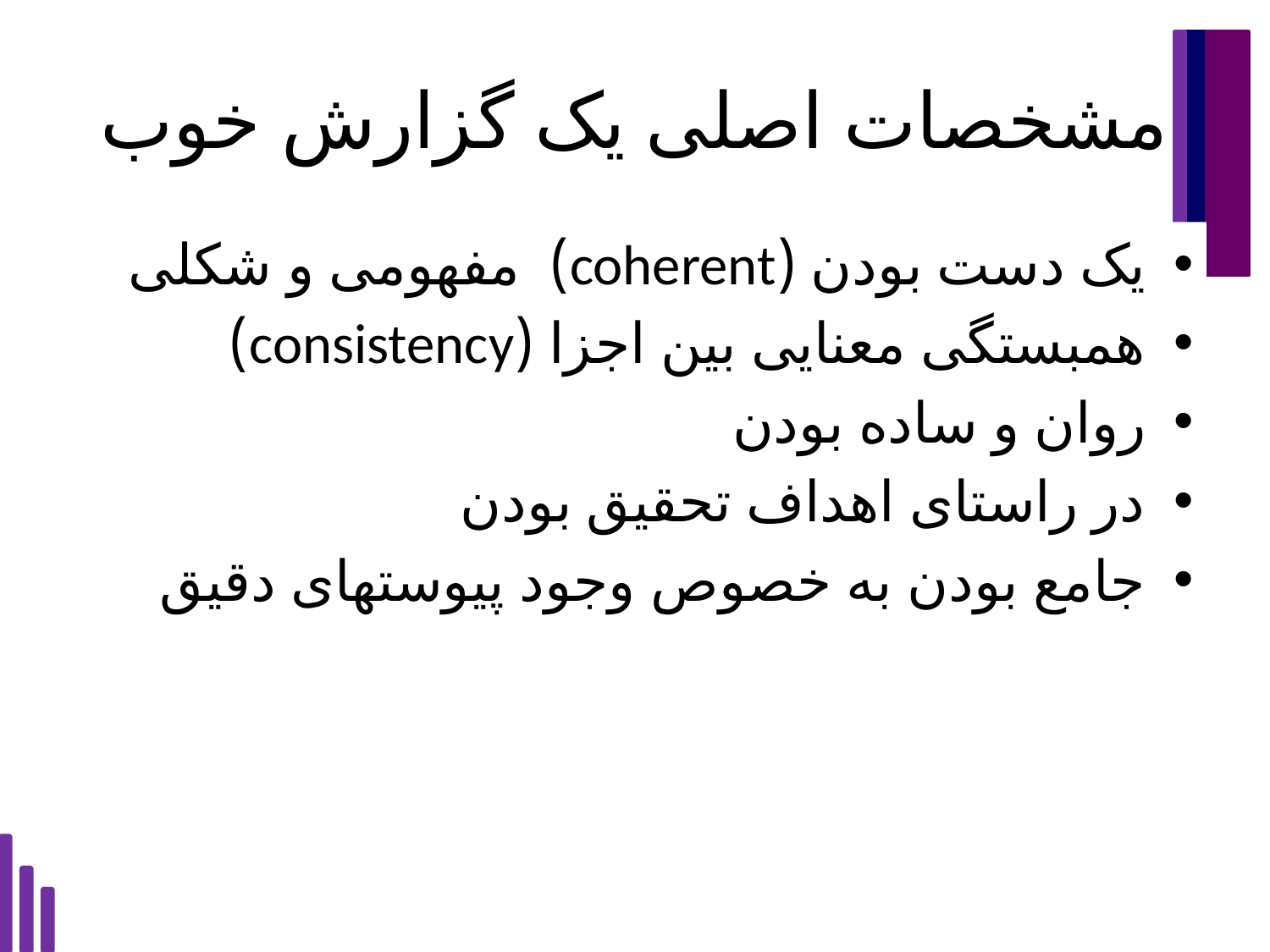

# مشخصات اصلی یک گزارش خوب
یک دست بودن (coherent)  مفهومی و شکلی
همبستگی معنایی بین اجزا (consistency)
روان و ساده بودن
در راستای اهداف تحقیق بودن
جامع بودن به خصوص وجود پیوستهای دقیق